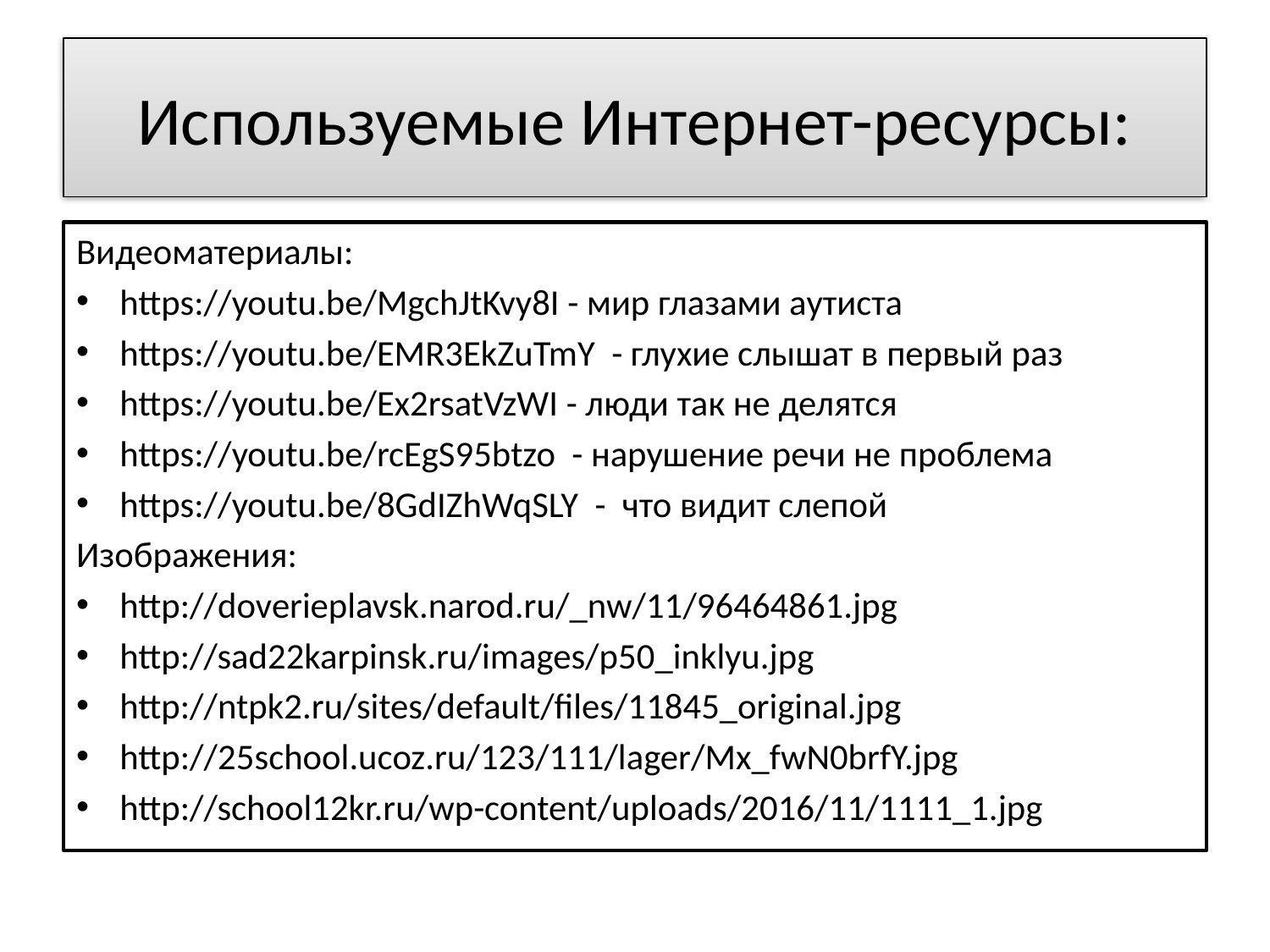

# Используемые Интернет-ресурсы:
Видеоматериалы:
https://youtu.be/MgchJtKvy8I - мир глазами аутиста
https://youtu.be/EMR3EkZuTmY  - глухие слышат в первый раз
https://youtu.be/Ex2rsatVzWI - люди так не делятся
https://youtu.be/rcEgS95btzo  - нарушение речи не проблема
https://youtu.be/8GdIZhWqSLY  -  что видит слепой
Изображения:
http://doverieplavsk.narod.ru/_nw/11/96464861.jpg
http://sad22karpinsk.ru/images/p50_inklyu.jpg
http://ntpk2.ru/sites/default/files/11845_original.jpg
http://25school.ucoz.ru/123/111/lager/Mx_fwN0brfY.jpg
http://school12kr.ru/wp-content/uploads/2016/11/1111_1.jpg